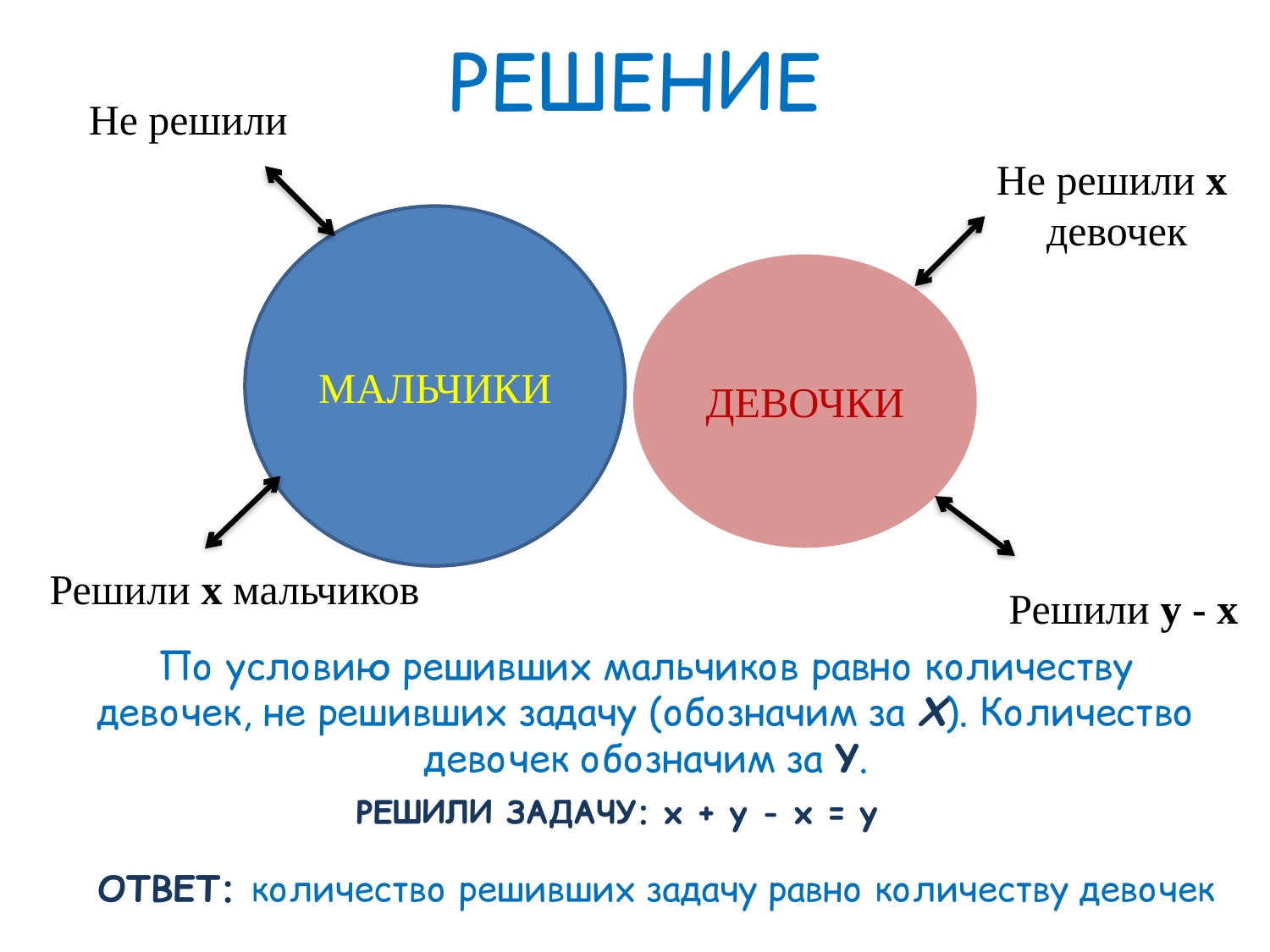

# РЕШЕНИЕ
Не решили
Не решили х
девочек
МАЛЬЧИКИ
ДЕВОЧКИ
Решили х мальчиков
Решили у - х
По условию решивших мальчиков равно количеству девочек, не решивших задачу (обозначим за Х). Количество девочек обозначим за Y.
РЕШИЛИ ЗАДАЧУ: х + у - х = у

ОТВЕТ: количество решивших задачу равно количеству девочек